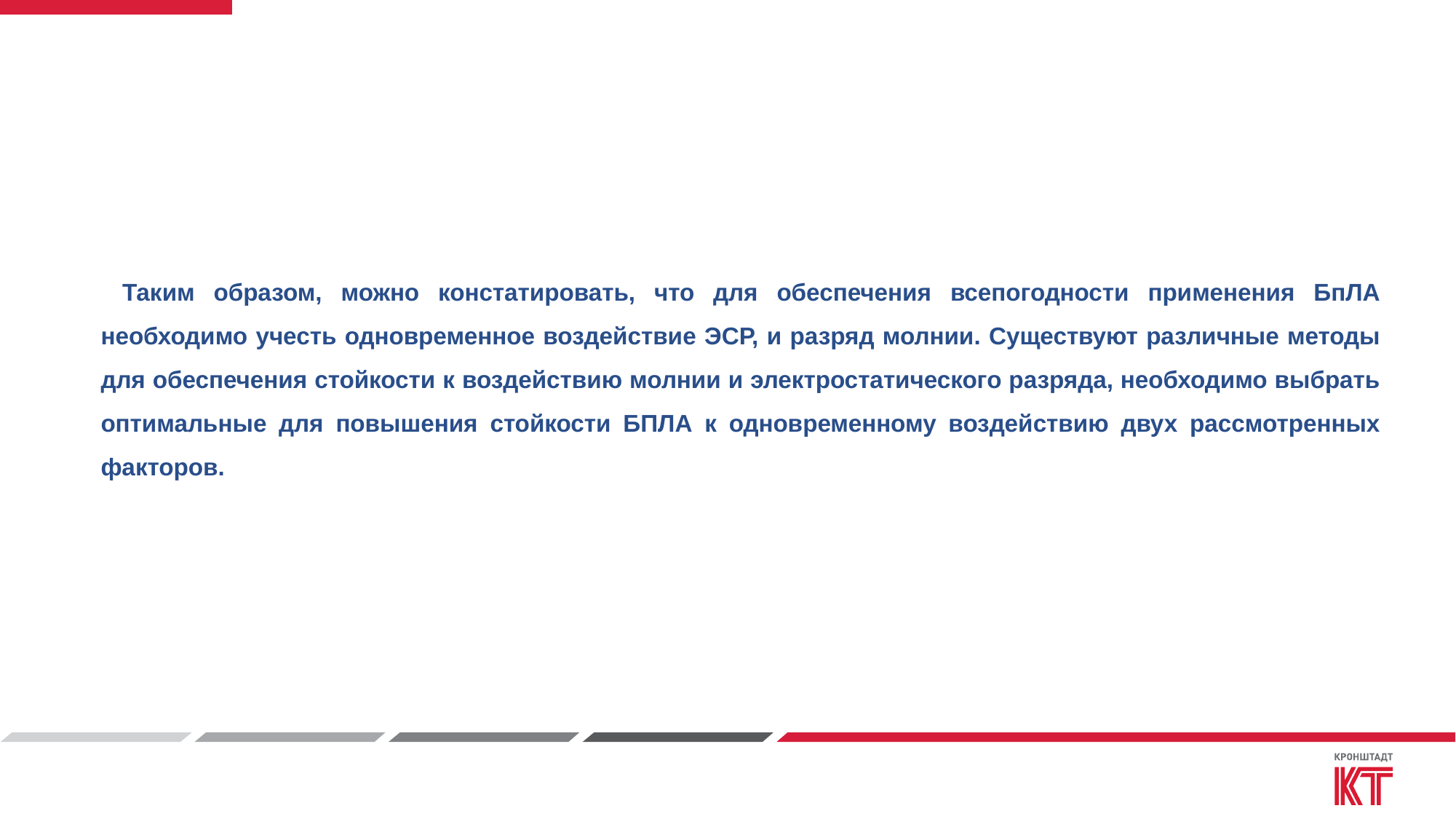

Таким образом, можно констатировать, что для обеспечения всепогодности применения БпЛА необходимо учесть одновременное воздействие ЭСР, и разряд молнии. Существуют различные методы для обеспечения стойкости к воздействию молнии и электростатического разряда, необходимо выбрать оптимальные для повышения стойкости БПЛА к одновременному воздействию двух рассмотренных факторов.